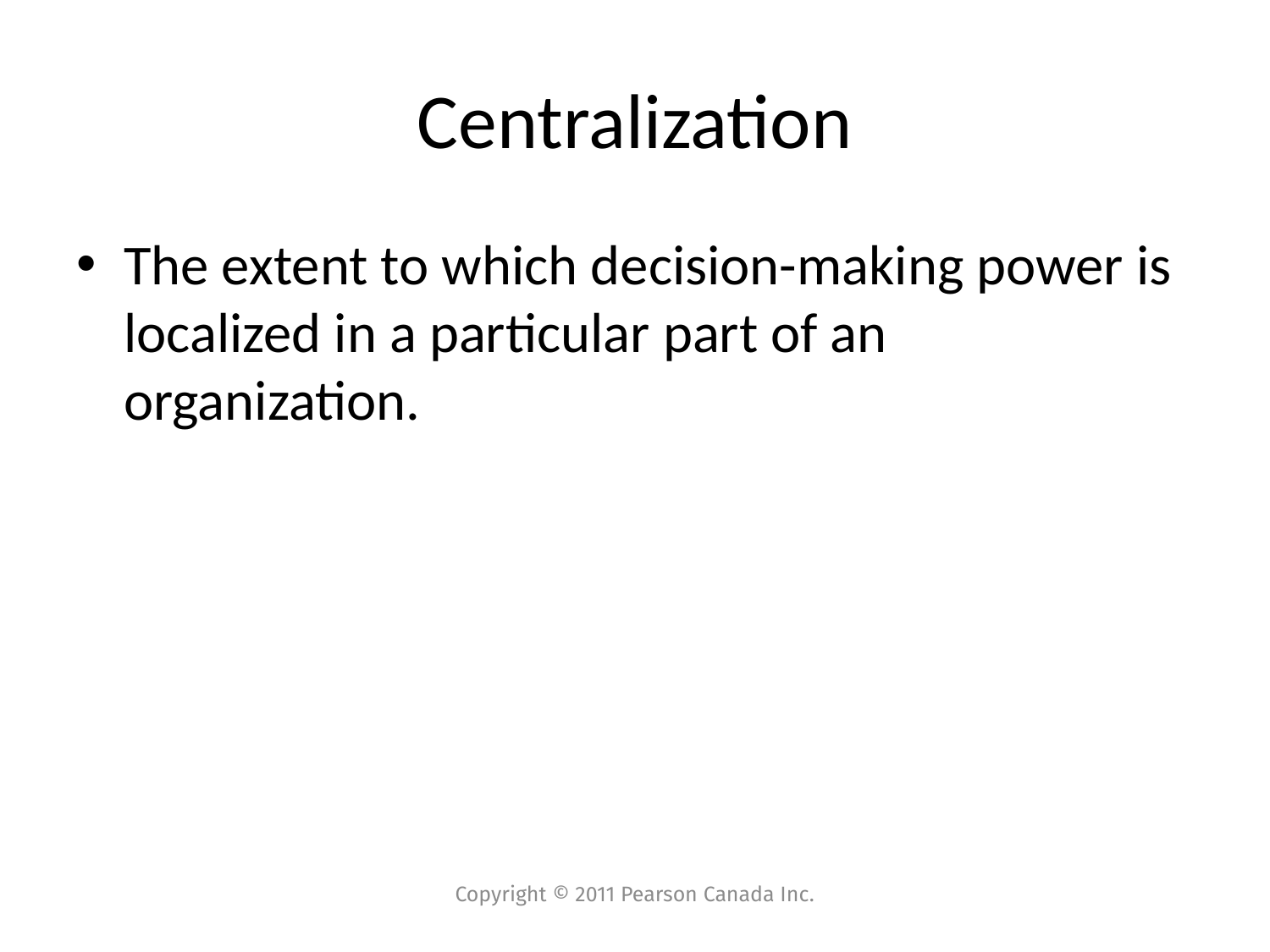

# Centralization
The extent to which decision-making power is localized in a particular part of an organization.

Copyright © 2011 Pearson Canada Inc.